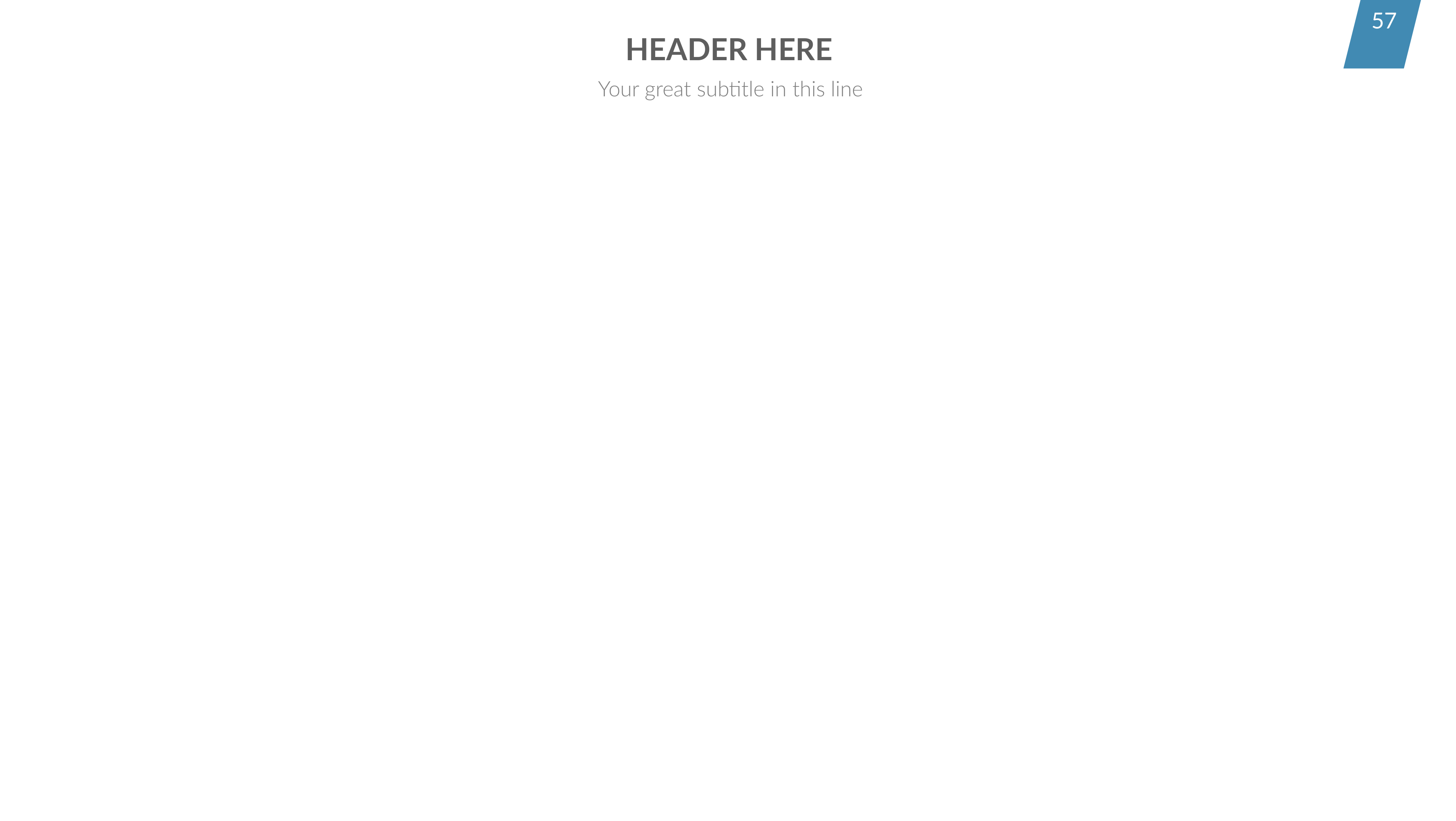

HEADER HERE
Your great subtitle in this line